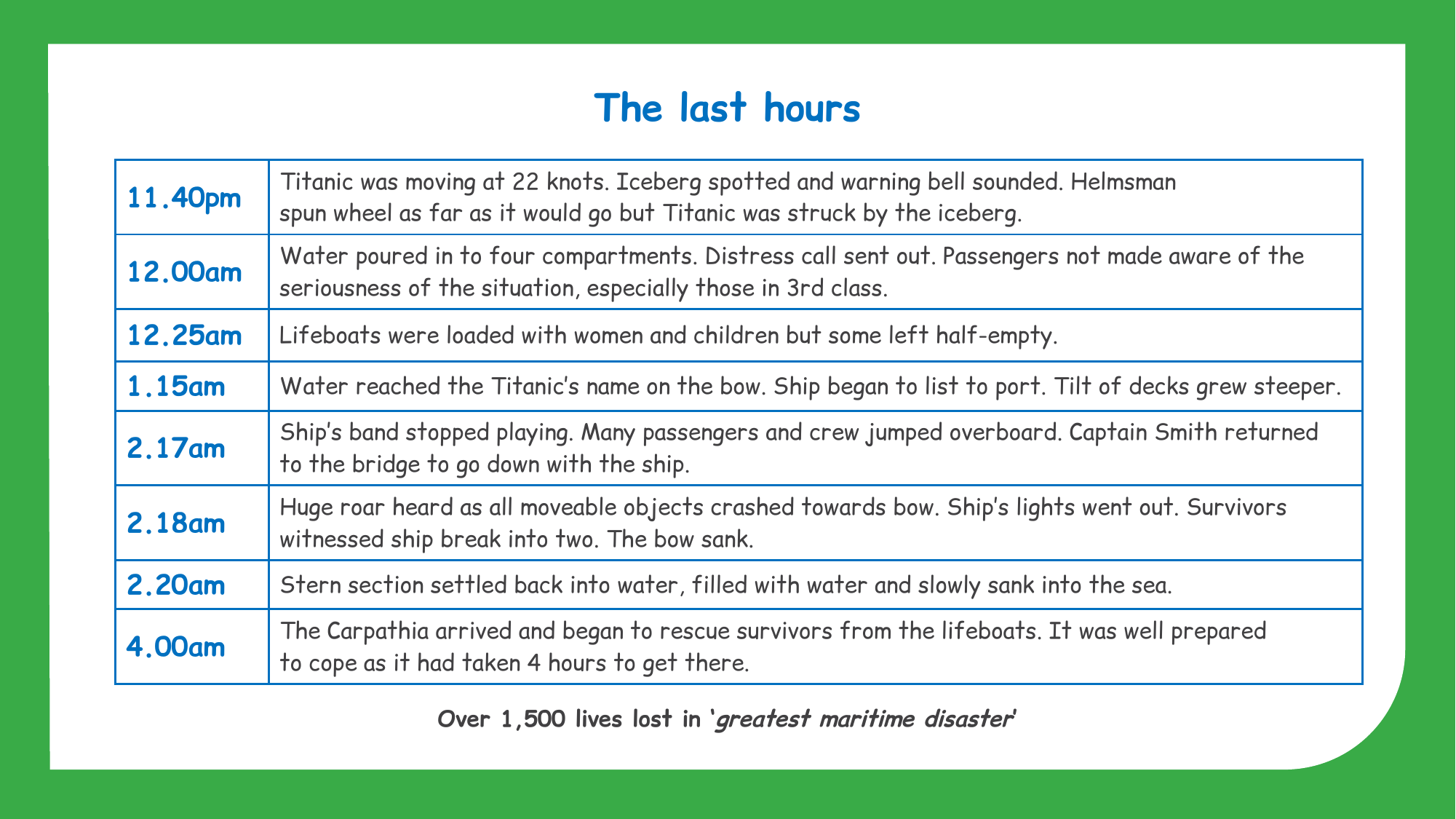

The last hours
| 11.40pm | Titanic was moving at 22 knots. Iceberg spotted and warning bell sounded. Helmsman spun wheel as far as it would go but Titanic was struck by the iceberg. |
| --- | --- |
| 12.00am | Water poured in to four compartments. Distress call sent out. Passengers not made aware of the seriousness of the situation, especially those in 3rd class. |
| 12.25am | Lifeboats were loaded with women and children but some left half-empty. |
| 1.15am | Water reached the Titanic’s name on the bow. Ship began to list to port. Tilt of decks grew steeper. |
| 2.17am | Ship’s band stopped playing. Many passengers and crew jumped overboard. Captain Smith returned to the bridge to go down with the ship. |
| 2.18am | Huge roar heard as all moveable objects crashed towards bow. Ship’s lights went out. Survivors witnessed ship break into two. The bow sank. |
| 2.20am | Stern section settled back into water, filled with water and slowly sank into the sea. |
| 4.00am | The Carpathia arrived and began to rescue survivors from the lifeboats. It was well prepared to cope as it had taken 4 hours to get there. |
Over 1,500 lives lost in ‘greatest maritime disaster’